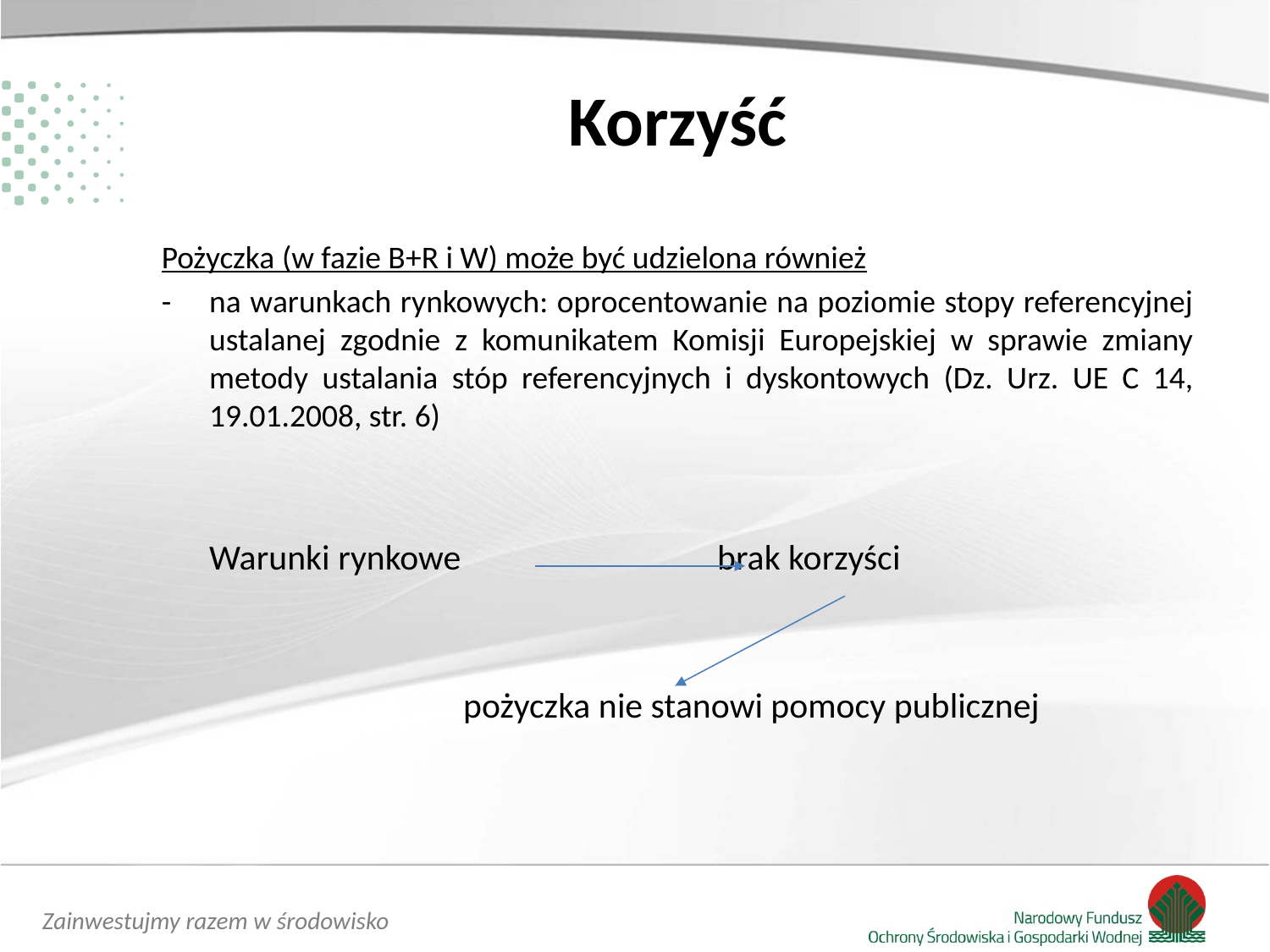

# Korzyść

Pożyczka (w fazie B+R i W) może być udzielona również
-	na warunkach rynkowych: oprocentowanie na poziomie stopy referencyjnej ustalanej zgodnie z komunikatem Komisji Europejskiej w sprawie zmiany metody ustalania stóp referencyjnych i dyskontowych (Dz. Urz. UE C 14, 19.01.2008, str. 6)

	Warunki rynkowe			brak korzyści

			pożyczka nie stanowi pomocy publicznej